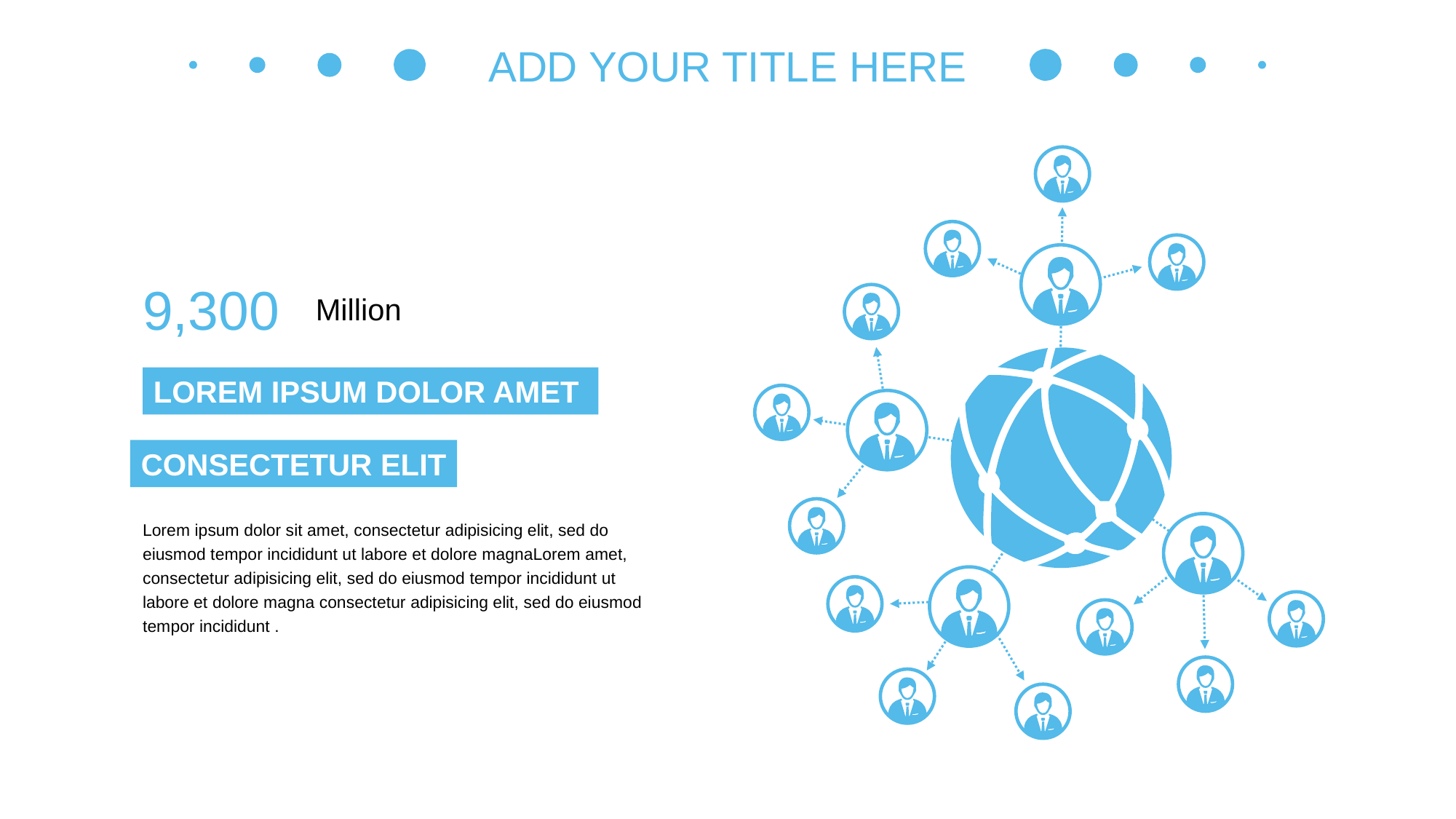

ADD YOUR TITLE HERE

9,300

Million

LOREM IPSUM DOLOR AMET

CONSECTETUR ELIT

Lorem ipsum dolor sit amet, consectetur adipisicing elit, sed do eiusmod tempor incididunt ut labore et dolore magnaLorem amet, consectetur adipisicing elit, sed do eiusmod tempor incididunt ut labore et dolore magna consectetur adipisicing elit, sed do eiusmod tempor incididunt .